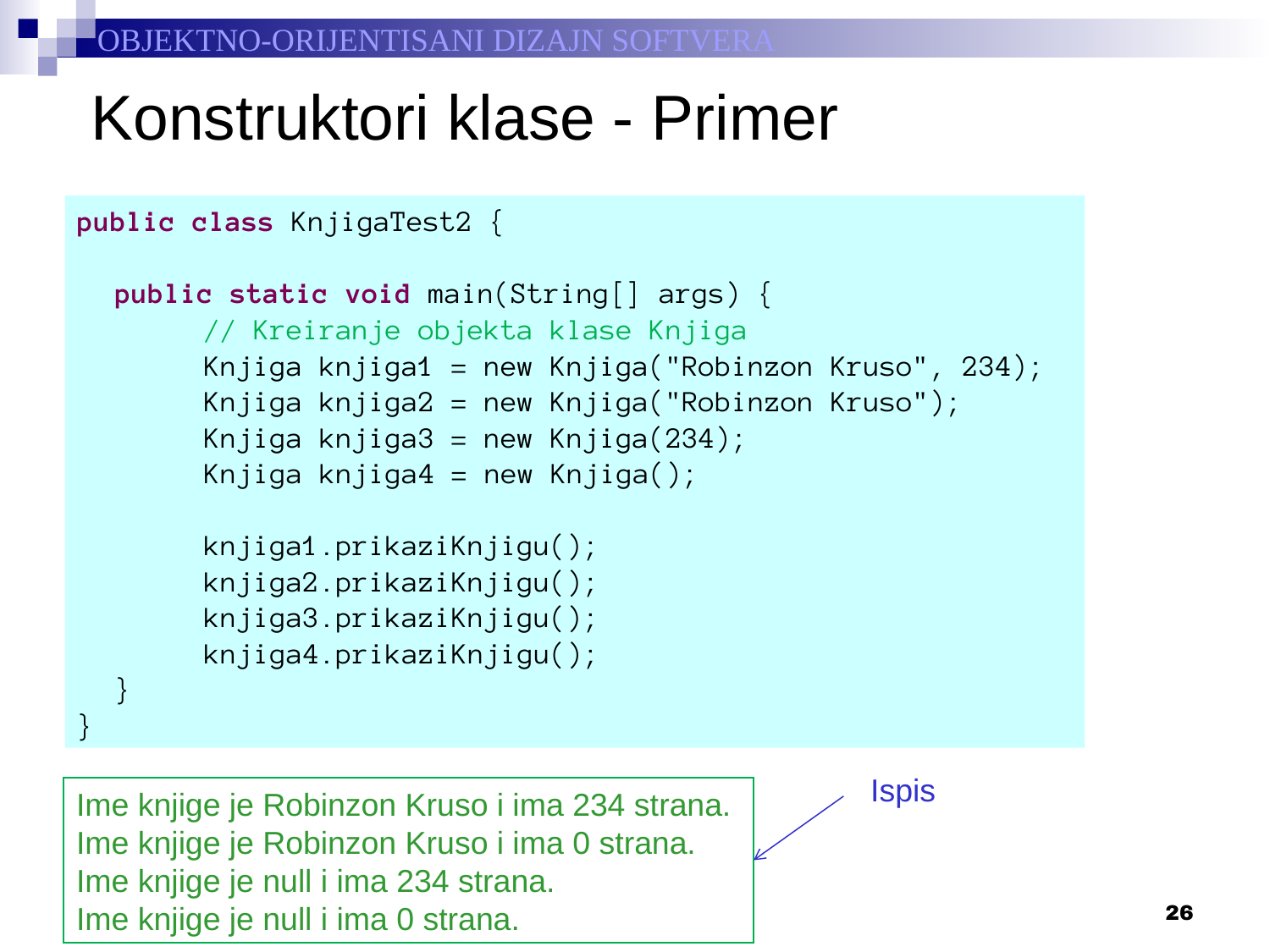

# Konstruktori klase - Primer
public class KnjigaTest2 {

	public static void main(String[] args) {
		// Kreiranje objekta klase Knjiga
		Knjiga knjiga1 = new Knjiga("Robinzon Kruso", 234);
		Knjiga knjiga2 = new Knjiga("Robinzon Kruso");
		Knjiga knjiga3 = new Knjiga(234);
		Knjiga knjiga4 = new Knjiga();

		knjiga1.prikaziKnjigu();
		knjiga2.prikaziKnjigu();
		knjiga3.prikaziKnjigu();
		knjiga4.prikaziKnjigu();
	}
}
Ispis
Ime knjige je Robinzon Kruso i ima 234 strana.
Ime knjige je Robinzon Kruso i ima 0 strana.
Ime knjige je null i ima 234 strana.
Ime knjige je null i ima 0 strana.
26